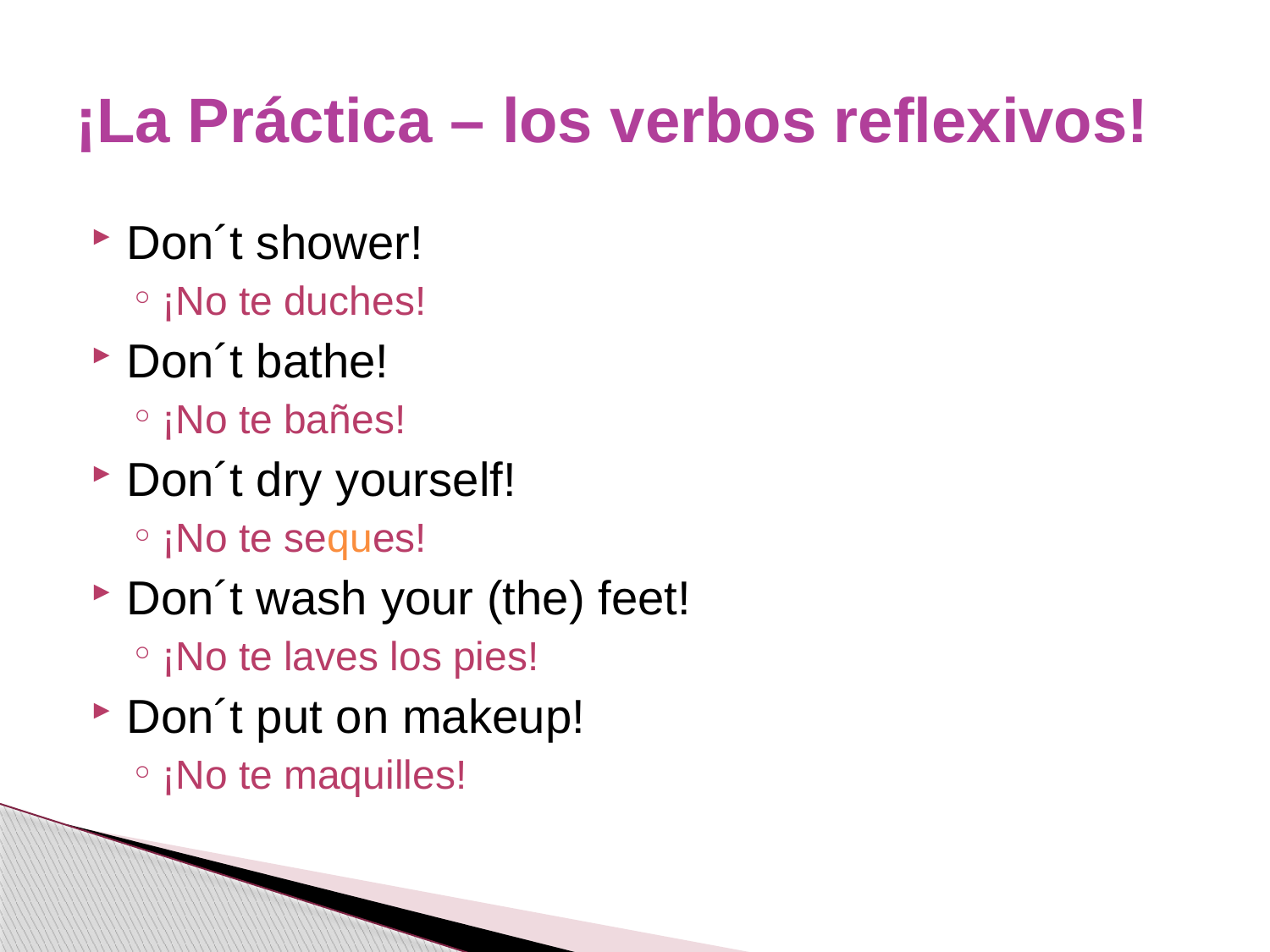

# ¡La Práctica – los verbos reflexivos!
Don´t shower!
¡No te duches!
Don´t bathe!
¡No te bañes!
Don´t dry yourself!
¡No te seques!
Don´t wash your (the) feet!
¡No te laves los pies!
Don´t put on makeup!
¡No te maquilles!